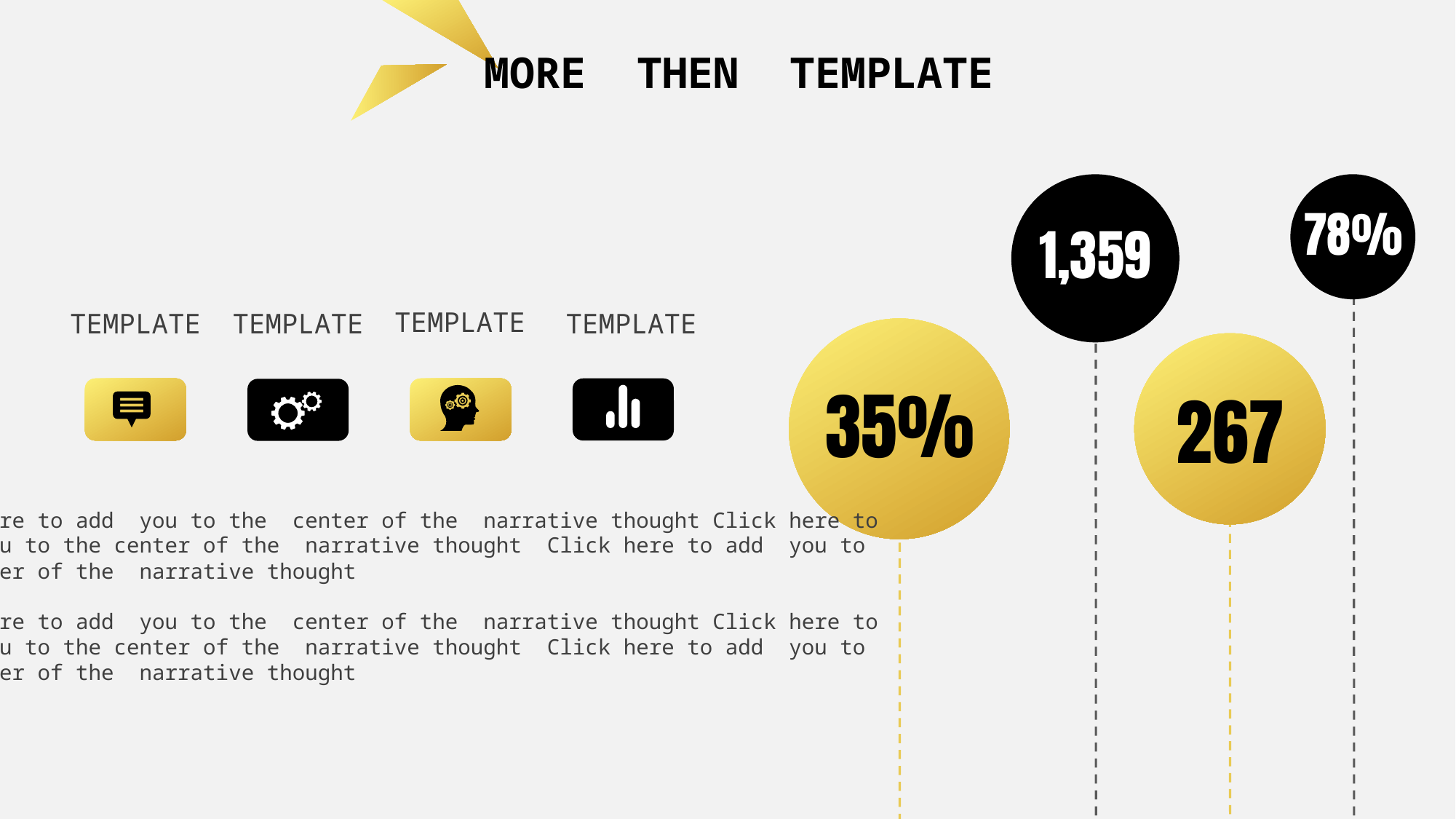

MORE  THEN  TEMPLATE

78%
1,359

TEMPLATE
TEMPLATE
TEMPLATE
TEMPLATE

35%

267

Click here to add  you to the  center of the  narrative thought Click here to
add   you to the center of the  narrative thought  Click here to add  you to
the center of the  narrative thought

Click here to add  you to the  center of the  narrative thought Click here to
add   you to the center of the  narrative thought  Click here to add  you to
the center of the  narrative thought